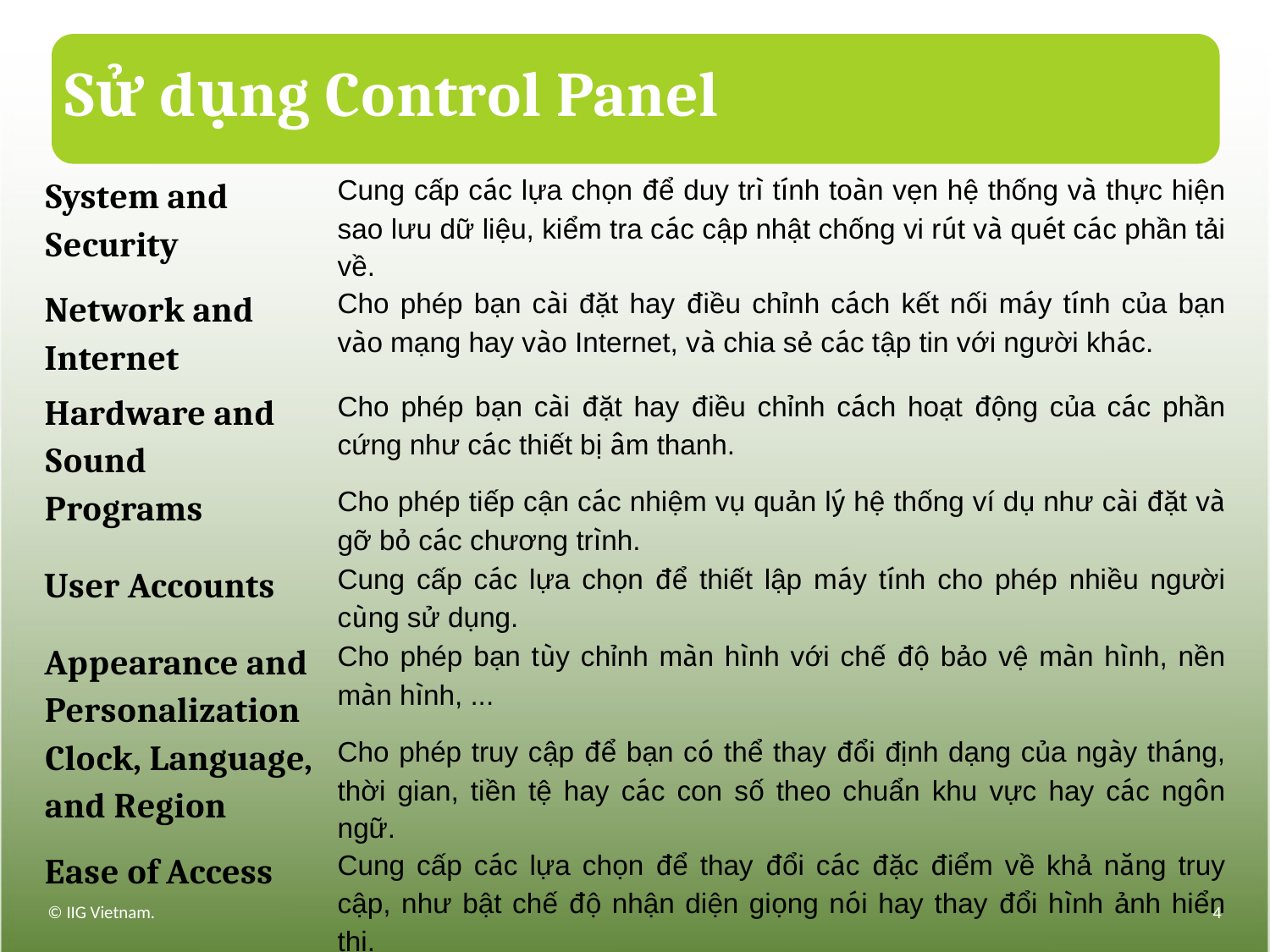

# Sử dụng Control Panel
| System and Security | Cung cấp các lựa chọn để duy trì tính toàn vẹn hệ thống và thực hiện sao lưu dữ liệu, kiểm tra các cập nhật chống vi rút và quét các phần tải về. |
| --- | --- |
| Network and Internet | Cho phép bạn cài đặt hay điều chỉnh cách kết nối máy tính của bạn vào mạng hay vào Internet, và chia sẻ các tập tin với người khác. |
| Hardware and Sound | Cho phép bạn cài đặt hay điều chỉnh cách hoạt động của các phần cứng như các thiết bị âm thanh. |
| Programs | Cho phép tiếp cận các nhiệm vụ quản lý hệ thống ví dụ như cài đặt và gỡ bỏ các chương trình. |
| User Accounts | Cung cấp các lựa chọn để thiết lập máy tính cho phép nhiều người cùng sử dụng. |
| Appearance and Personalization | Cho phép bạn tùy chỉnh màn hình với chế độ bảo vệ màn hình, nền màn hình, ... |
| Clock, Language, and Region | Cho phép truy cập để bạn có thể thay đổi định dạng của ngày tháng, thời gian, tiền tệ hay các con số theo chuẩn khu vực hay các ngôn ngữ. |
| Ease of Access | Cung cấp các lựa chọn để thay đổi các đặc điểm về khả năng truy cập, như bật chế độ nhận diện giọng nói hay thay đổi hình ảnh hiển thị. |
© IIG Vietnam.
4